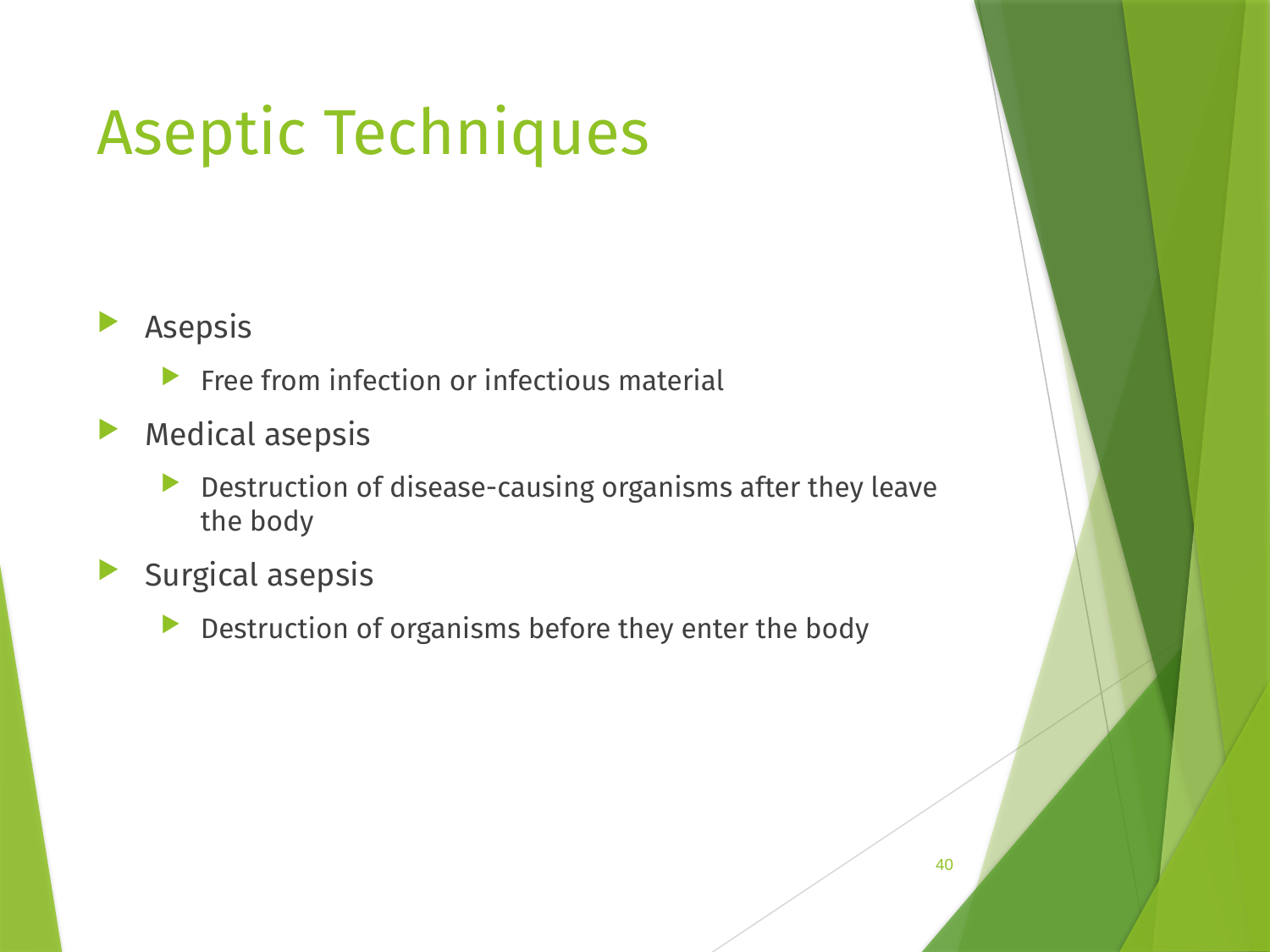

# Aseptic Techniques
Asepsis
Free from infection or infectious material
Medical asepsis
Destruction of disease-causing organisms after they leave the body
Surgical asepsis
Destruction of organisms before they enter the body

 40